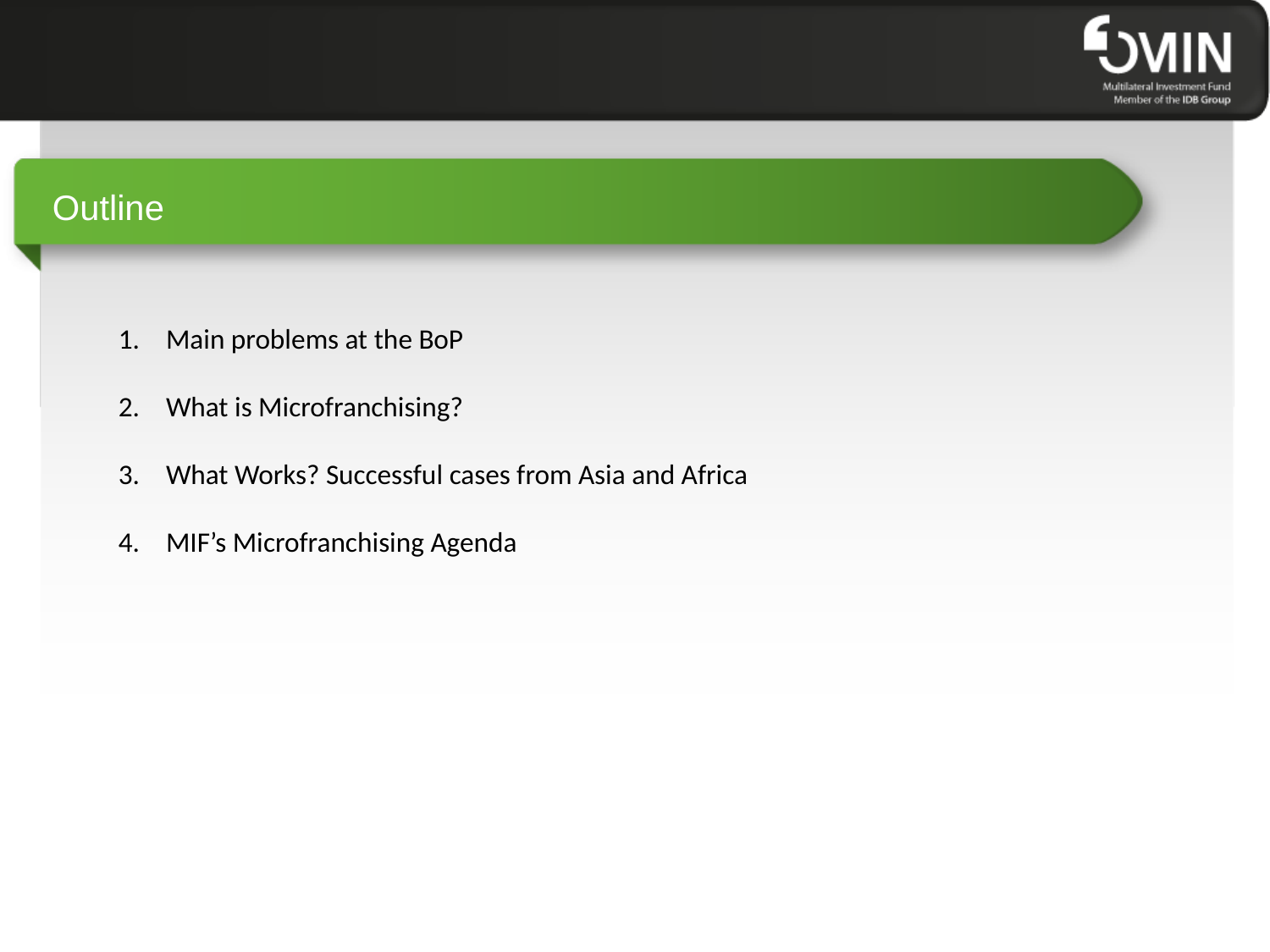

# Outline

Main problems at the BoP

What is Microfranchising?

What Works? Successful cases from Asia and Africa

MIF’s Microfranchising Agenda